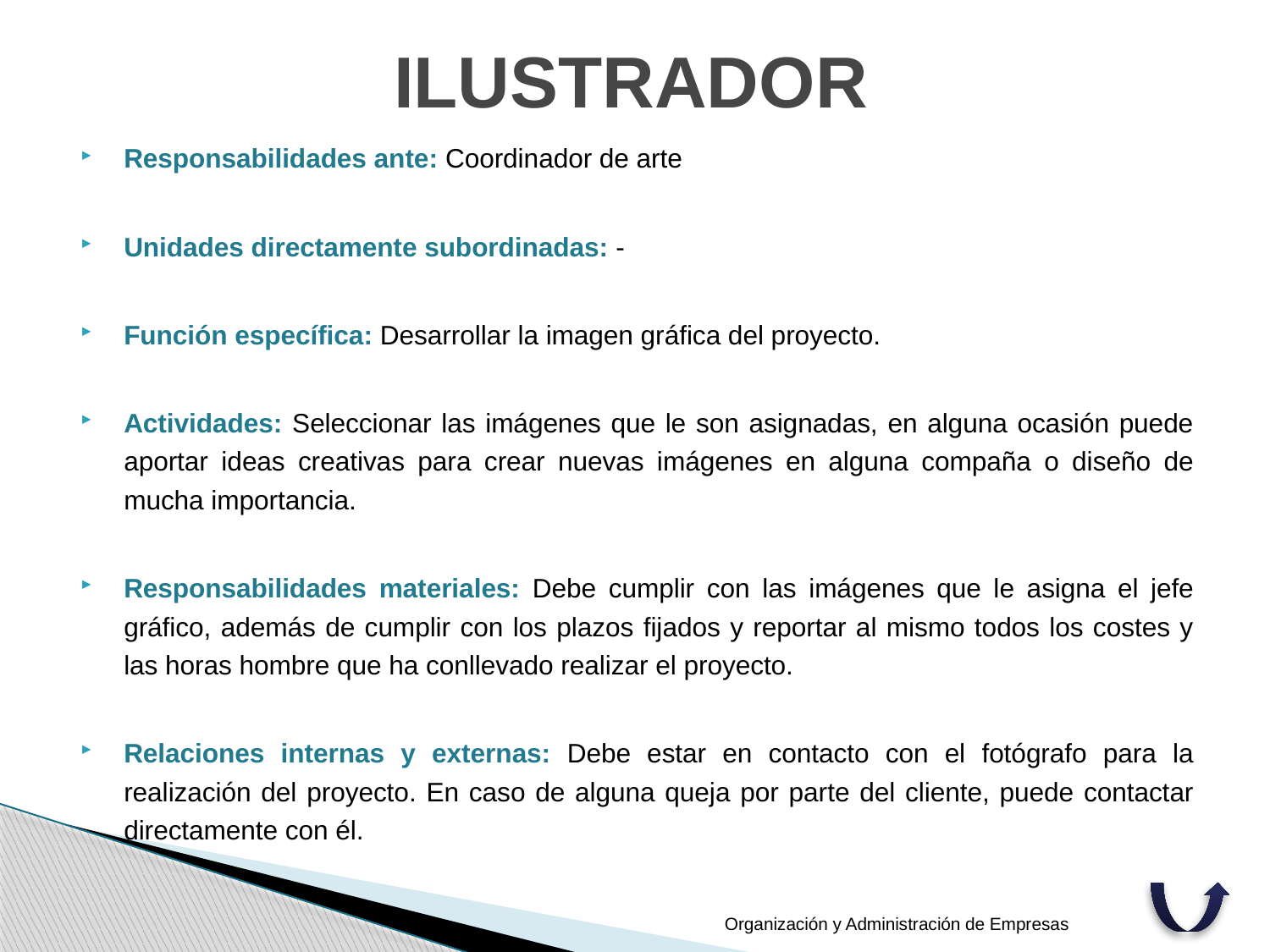

# ILUSTRADOR
Responsabilidades ante: Coordinador de arte

Unidades directamente subordinadas: -

Función específica: Desarrollar la imagen gráfica del proyecto.

Actividades: Seleccionar las imágenes que le son asignadas, en alguna ocasión puede aportar ideas creativas para crear nuevas imágenes en alguna compaña o diseño de mucha importancia.

Responsabilidades materiales: Debe cumplir con las imágenes que le asigna el jefe gráfico, además de cumplir con los plazos fijados y reportar al mismo todos los costes y las horas hombre que ha conllevado realizar el proyecto.

Relaciones internas y externas: Debe estar en contacto con el fotógrafo para la realización del proyecto. En caso de alguna queja por parte del cliente, puede contactar directamente con él.

Organización y Administración de Empresas